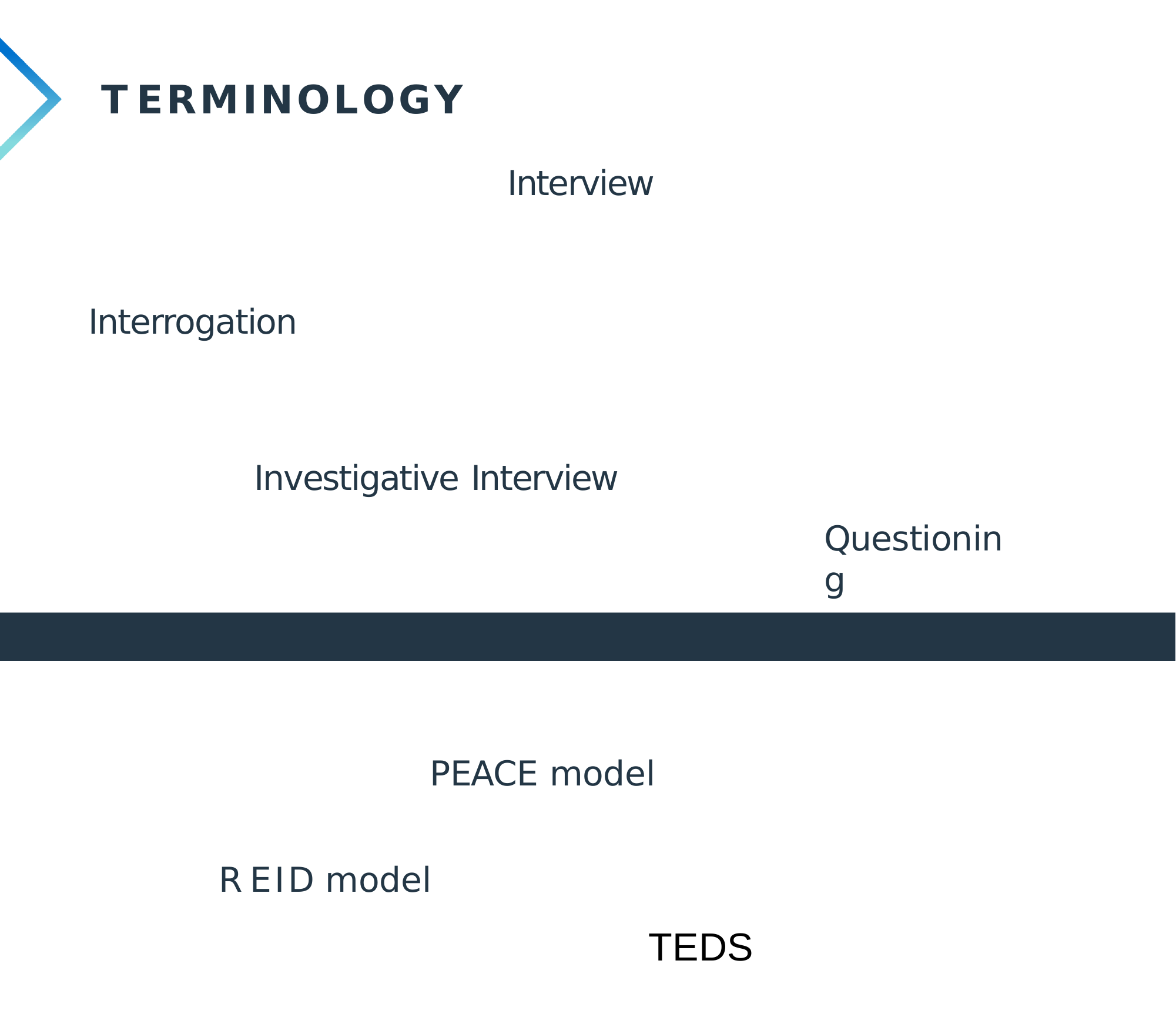

# T E R M I N O L O G Y
Interview
Interrogation
Investigative Interview
Questioning
PEACE model

R E I D model
TEDS